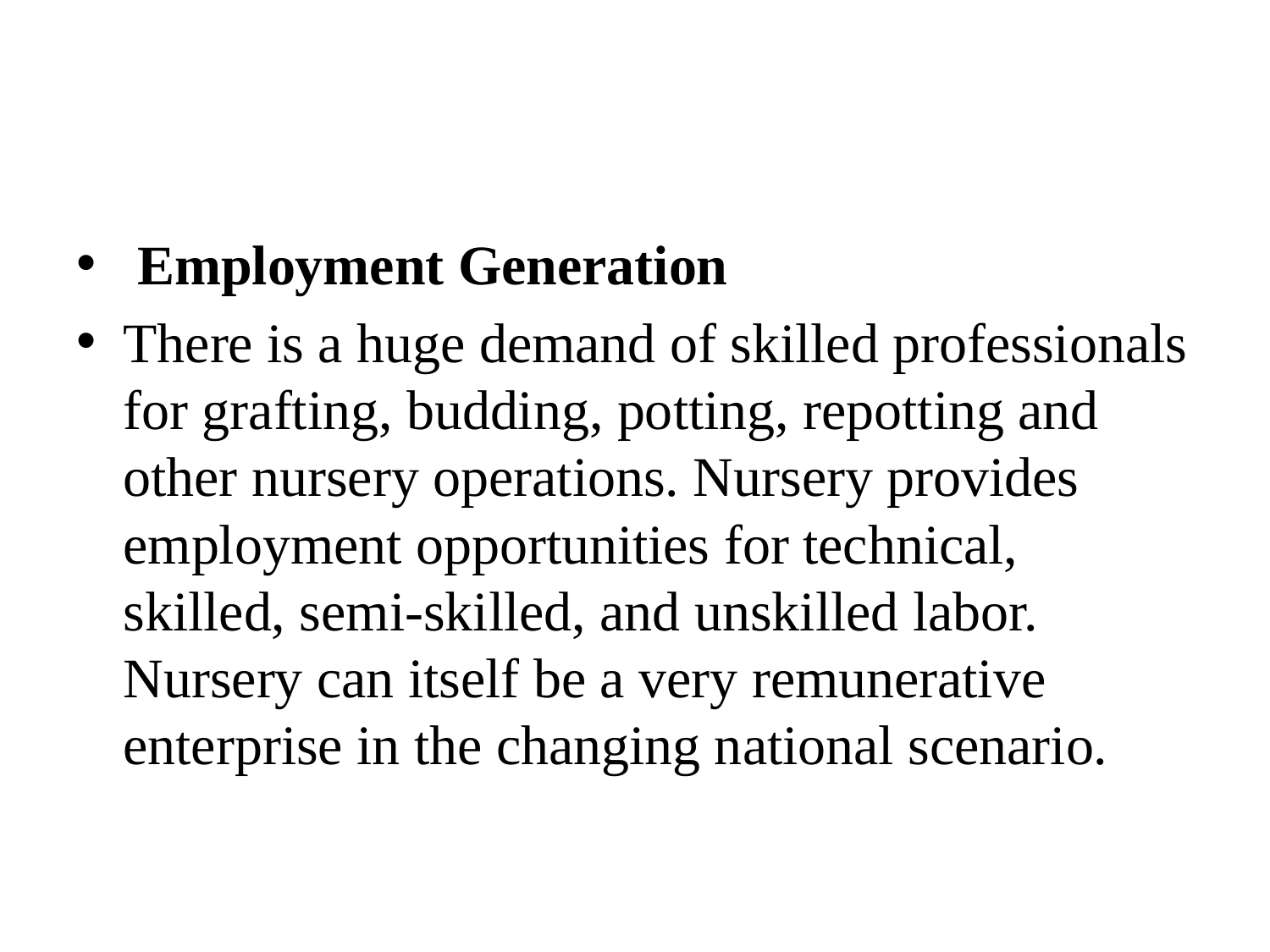

#
 Employment Generation
There is a huge demand of skilled professionals for grafting, budding, potting, repotting and other nursery operations. Nursery provides employment opportunities for technical, skilled, semi-skilled, and unskilled labor. Nursery can itself be a very remunerative enterprise in the changing national scenario.